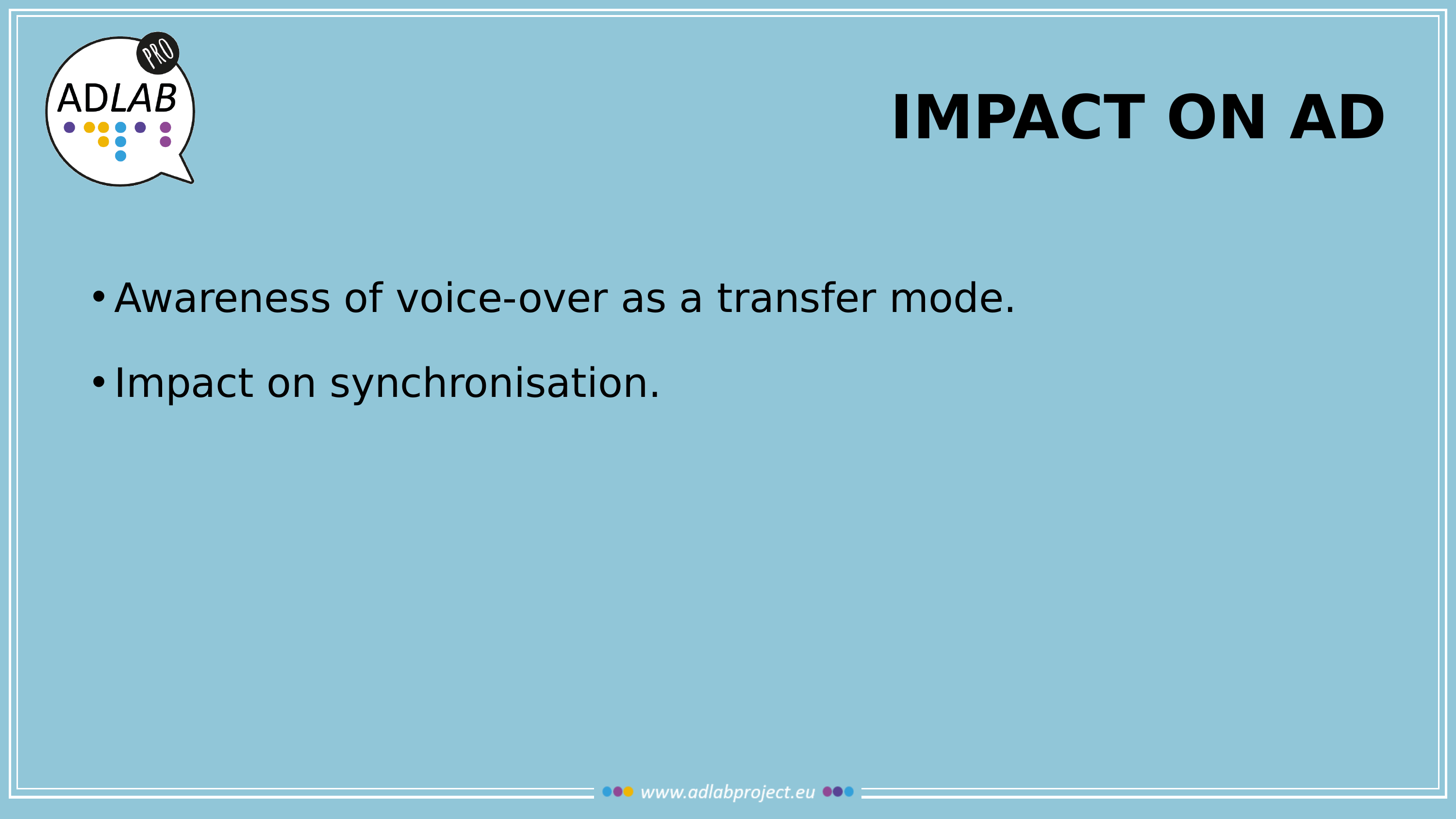

# IMPACT ON AD
Awareness of voice-over as a transfer mode.
Impact on synchronisation.